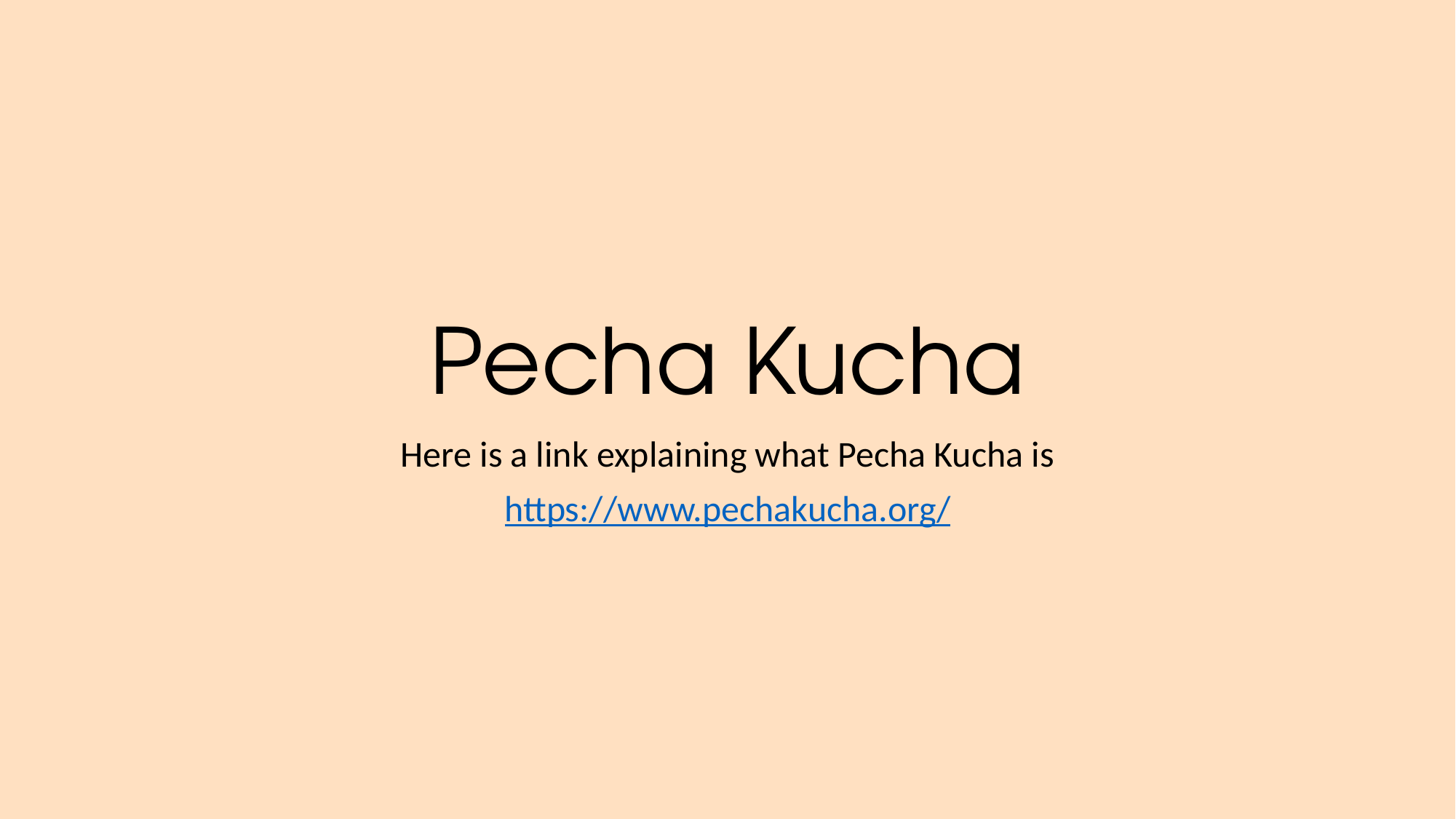

# Pecha Kucha
Here is a link explaining what Pecha Kucha is
https://www.pechakucha.org/